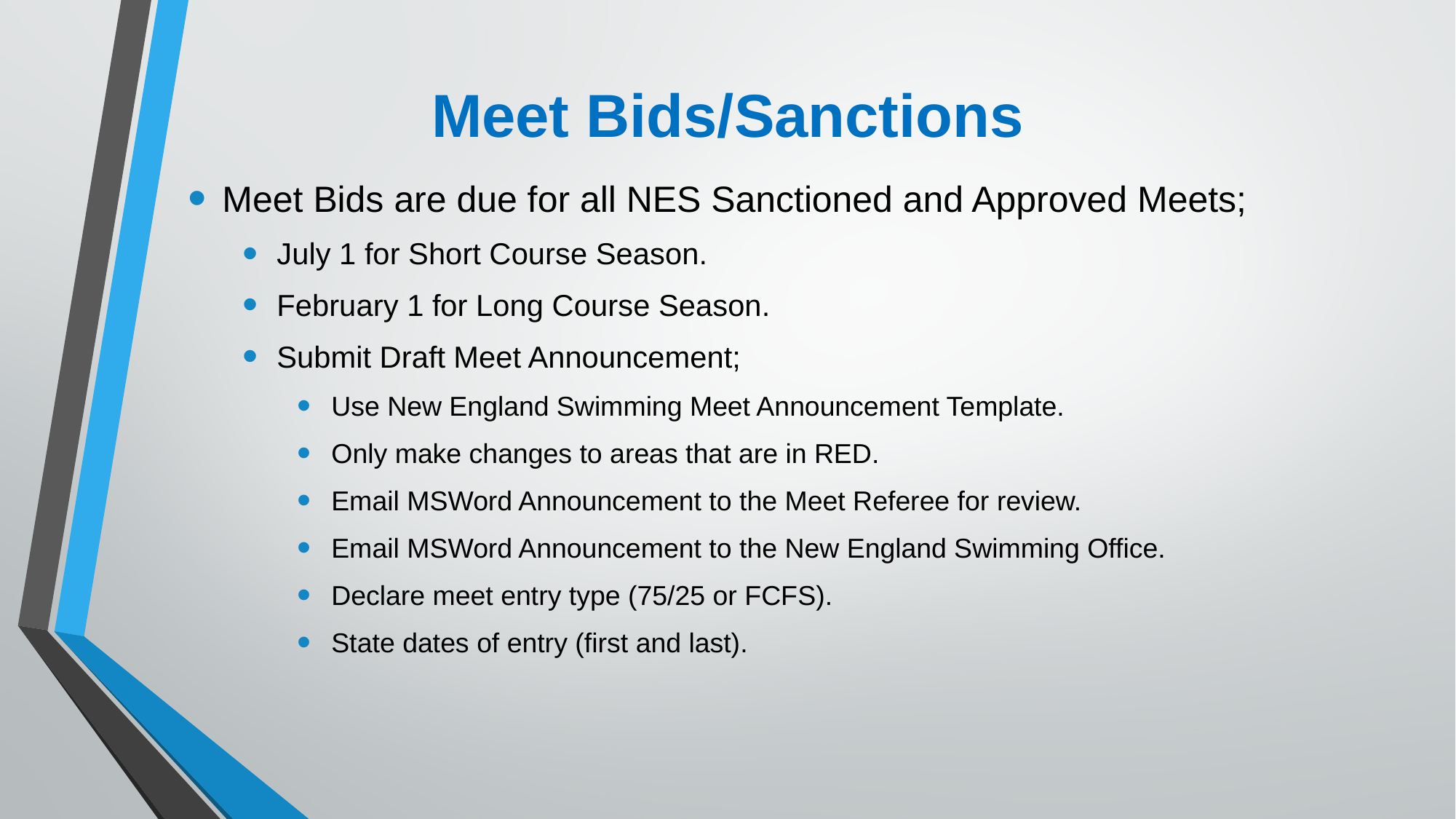

# Meet Bids/Sanctions
Meet Bids are due for all NES Sanctioned and Approved Meets;
July 1 for Short Course Season.
February 1 for Long Course Season.
Submit Draft Meet Announcement;
Use New England Swimming Meet Announcement Template.
Only make changes to areas that are in RED.
Email MSWord Announcement to the Meet Referee for review.
Email MSWord Announcement to the New England Swimming Office.
Declare meet entry type (75/25 or FCFS).
State dates of entry (first and last).